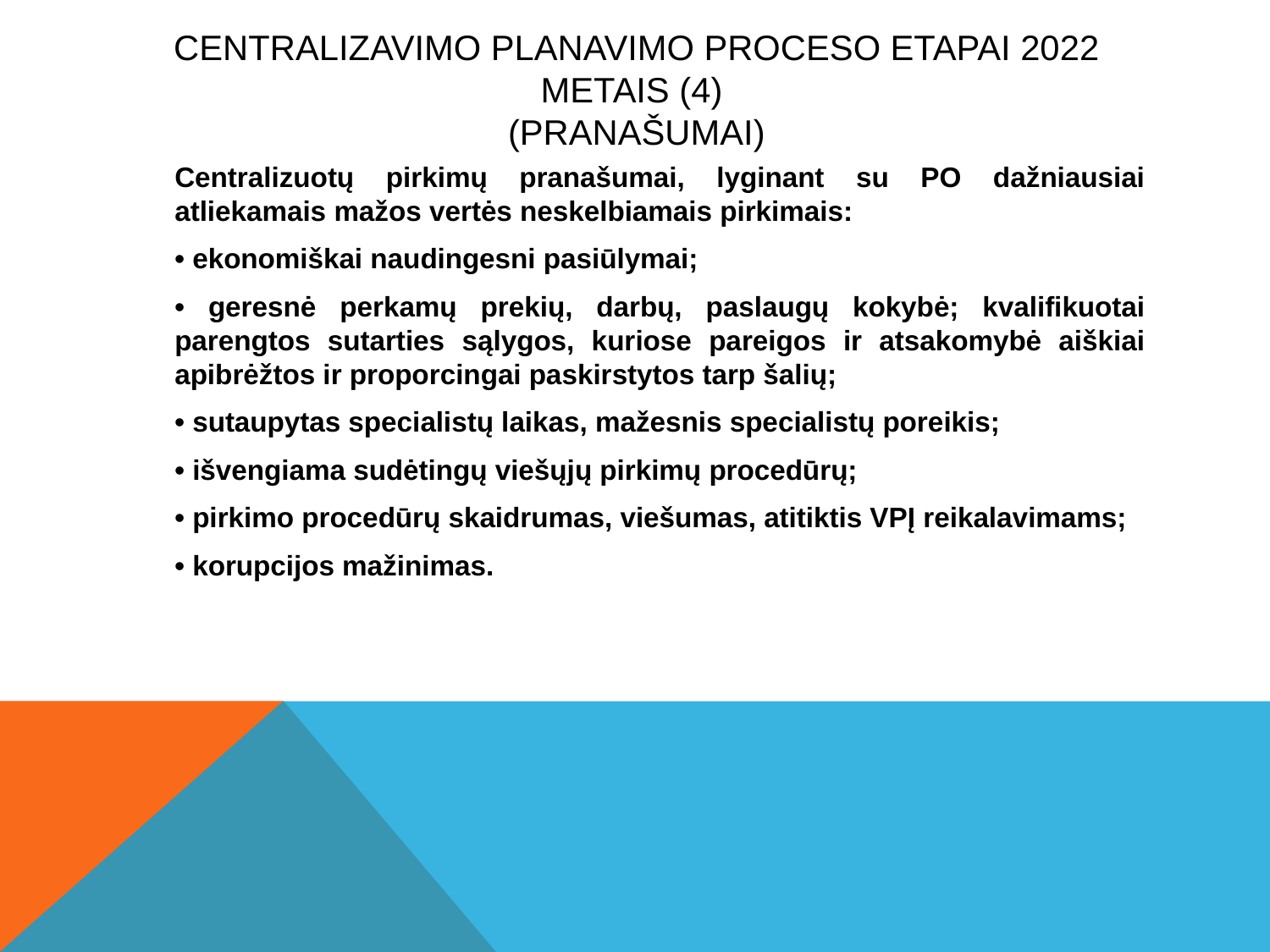

# Centralizavimo planavimo proceso etapai 2022 metais (4) (Pranašumai)
	Centralizuotų pirkimų pranašumai, lyginant su PO dažniausiai atliekamais mažos vertės neskelbiamais pirkimais:
	• ekonomiškai naudingesni pasiūlymai;
	• geresnė perkamų prekių, darbų, paslaugų kokybė; kvalifikuotai parengtos sutarties sąlygos, kuriose pareigos ir atsakomybė aiškiai apibrėžtos ir proporcingai paskirstytos tarp šalių;
	• sutaupytas specialistų laikas, mažesnis specialistų poreikis;
	• išvengiama sudėtingų viešųjų pirkimų procedūrų;
	• pirkimo procedūrų skaidrumas, viešumas, atitiktis VPĮ reikalavimams;
	• korupcijos mažinimas.